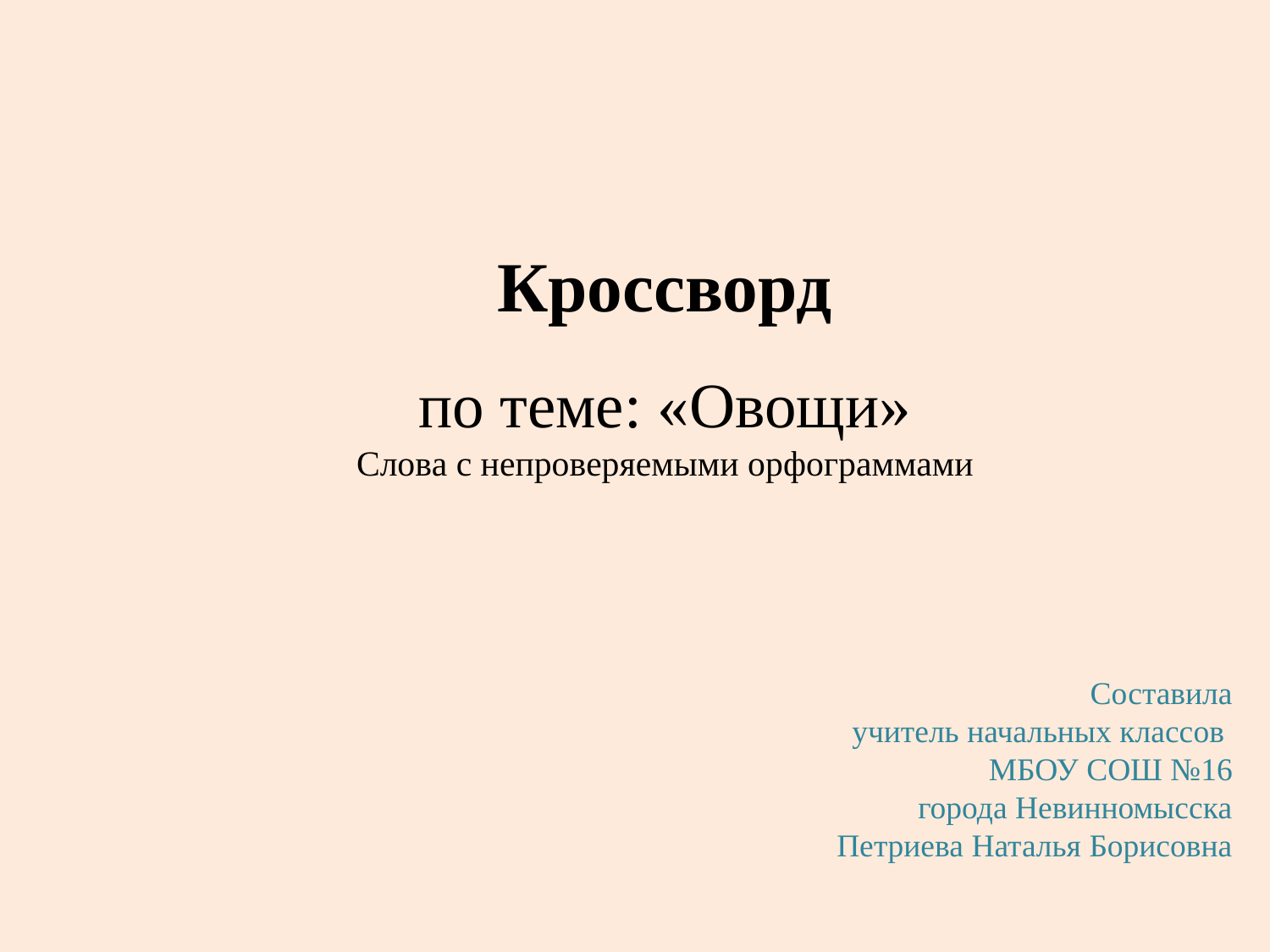

Кроссворд
по теме: «Овощи»
Слова с непроверяемыми орфограммами

Составила
учитель начальных классов
МБОУ СОШ №16
 города Невинномысска
Петриева Наталья Борисовна